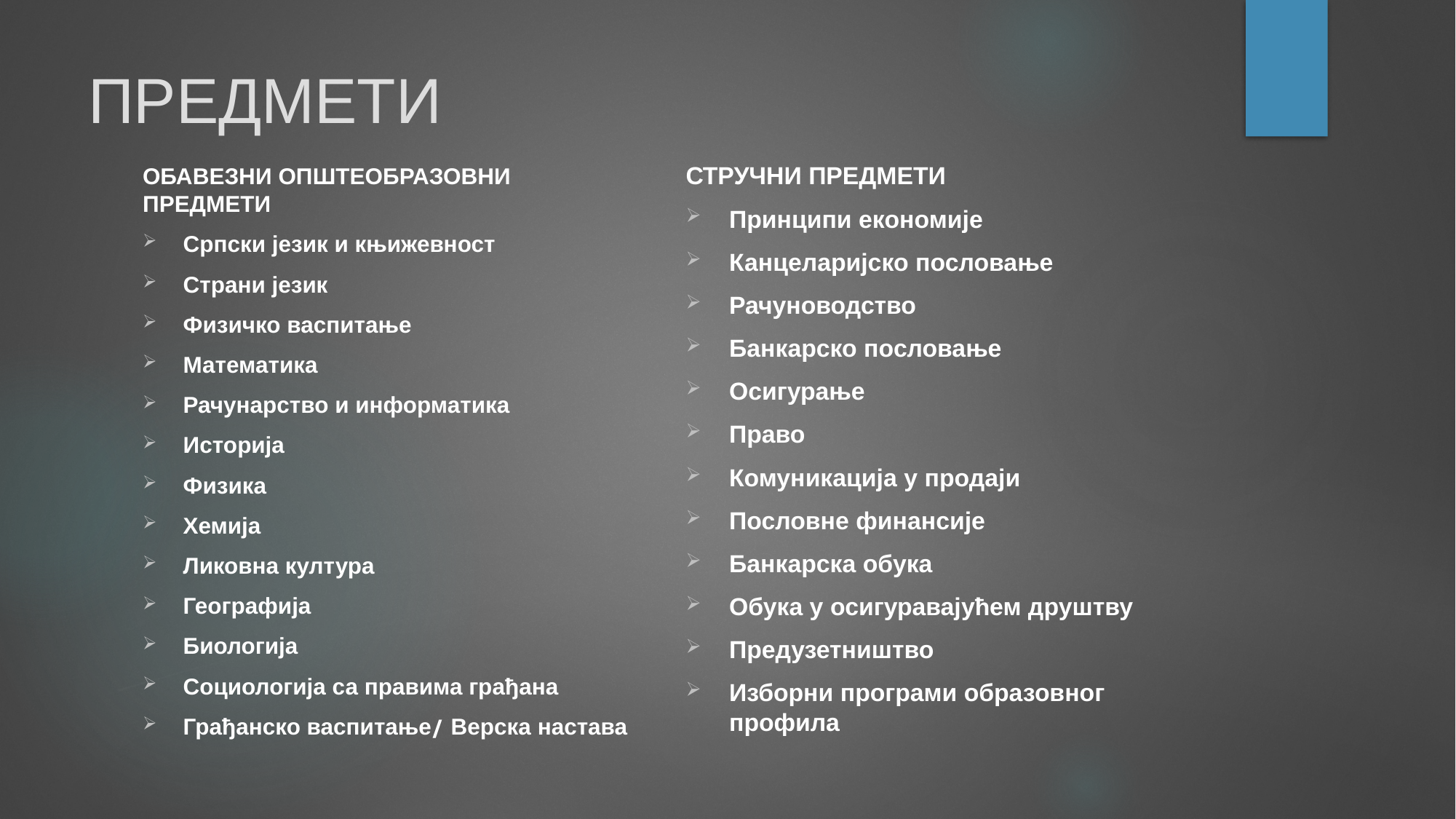

# ПРЕДМЕТИ
СТРУЧНИ ПРЕДМЕТИ
Принципи економије
Канцеларијско пословање
Рачуноводство
Банкарско пословање
Осигурање
Право
Комуникација у продаји
Пословне финансије
Банкарска обука
Обука у осигуравајућем друштву
Предузетништво
Изборни програми образовног профила

ОБАВЕЗНИ ОПШТЕОБРАЗОВНИ ПРЕДМЕТИ
Српски језик и књижевност
Страни језик
Физичко васпитање
Математика
Рачунарство и информатика
Историја
Физика
Хемија
Ликовна култура
Географија
Биологија
Социологија са правима грађана
Грађанско васпитање/ Верска настава